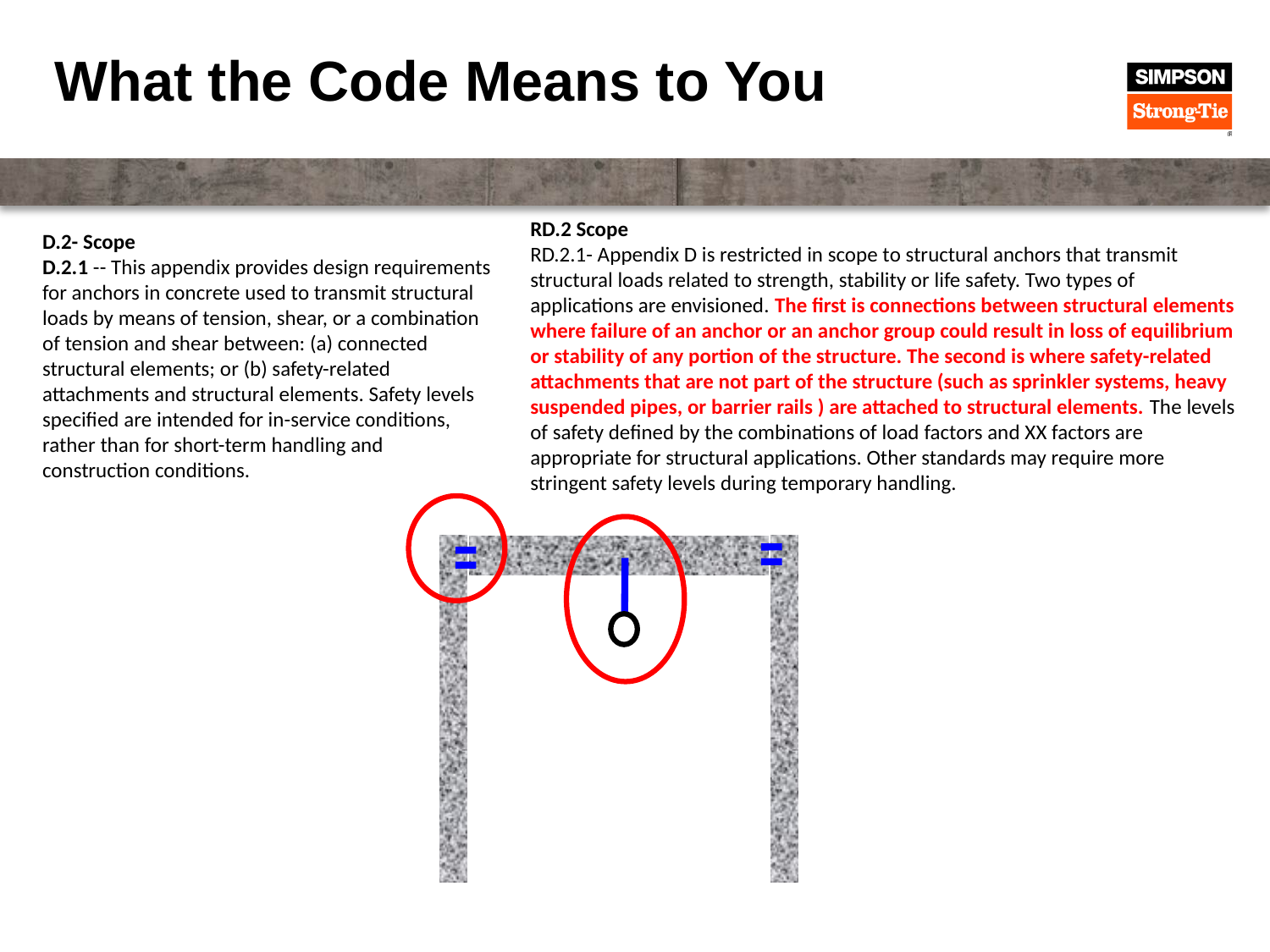

# What the Code Means to You
RD.2 Scope
RD.2.1- Appendix D is restricted in scope to structural anchors that transmit structural loads related to strength, stability or life safety. Two types of applications are envisioned. The first is connections between structural elements where failure of an anchor or an anchor group could result in loss of equilibrium or stability of any portion of the structure. The second is where safety-related attachments that are not part of the structure (such as sprinkler systems, heavy suspended pipes, or barrier rails ) are attached to structural elements. The levels of safety defined by the combinations of load factors and XX factors are appropriate for structural applications. Other standards may require more stringent safety levels during temporary handling.
D.2- Scope
D.2.1 -- This appendix provides design requirements for anchors in concrete used to transmit structural loads by means of tension, shear, or a combination of tension and shear between: (a) connected structural elements; or (b) safety-related attachments and structural elements. Safety levels specified are intended for in-service conditions, rather than for short-term handling and construction conditions.